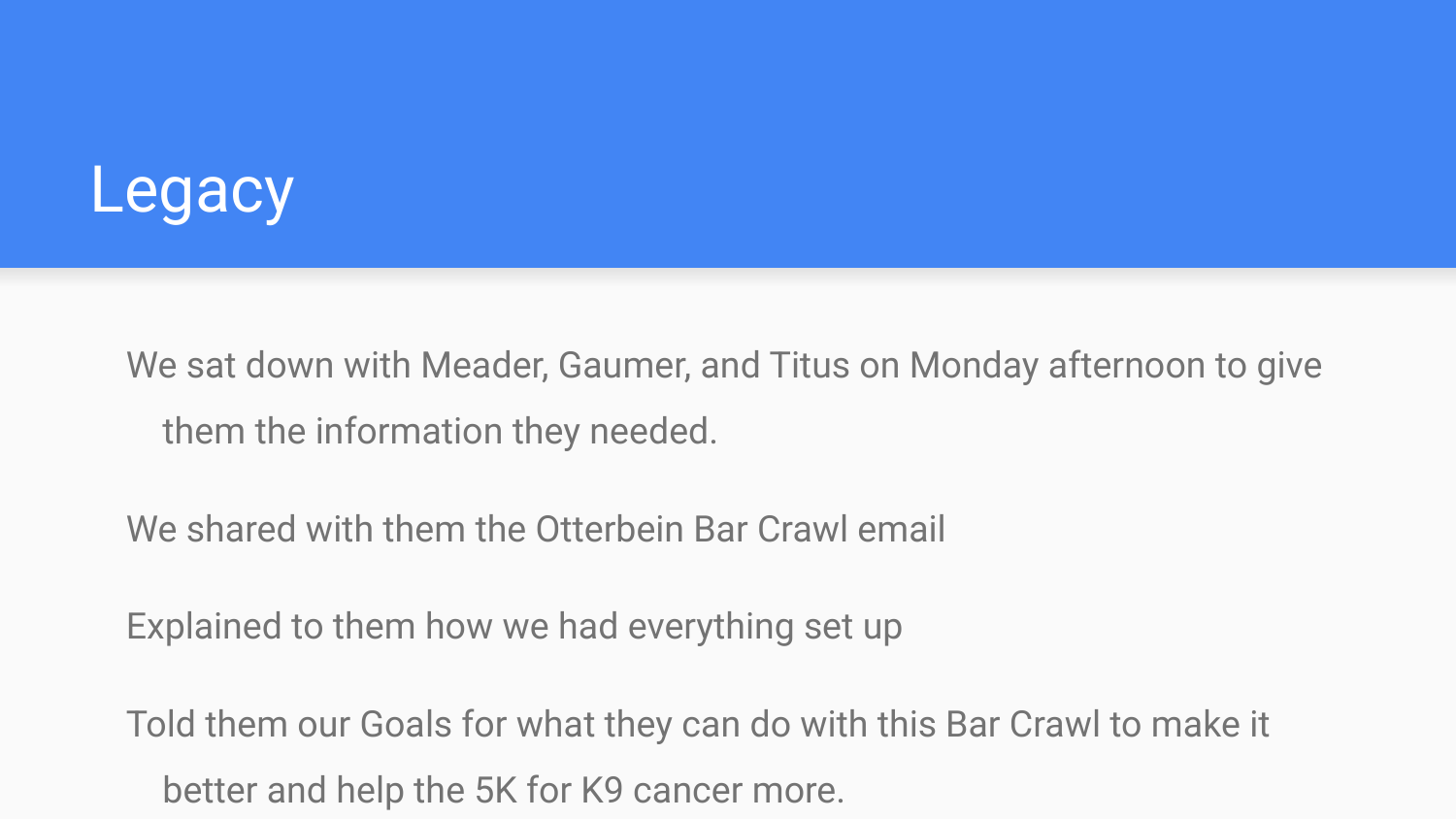

# Legacy
We sat down with Meader, Gaumer, and Titus on Monday afternoon to give them the information they needed.
We shared with them the Otterbein Bar Crawl email
Explained to them how we had everything set up
Told them our Goals for what they can do with this Bar Crawl to make it better and help the 5K for K9 cancer more.